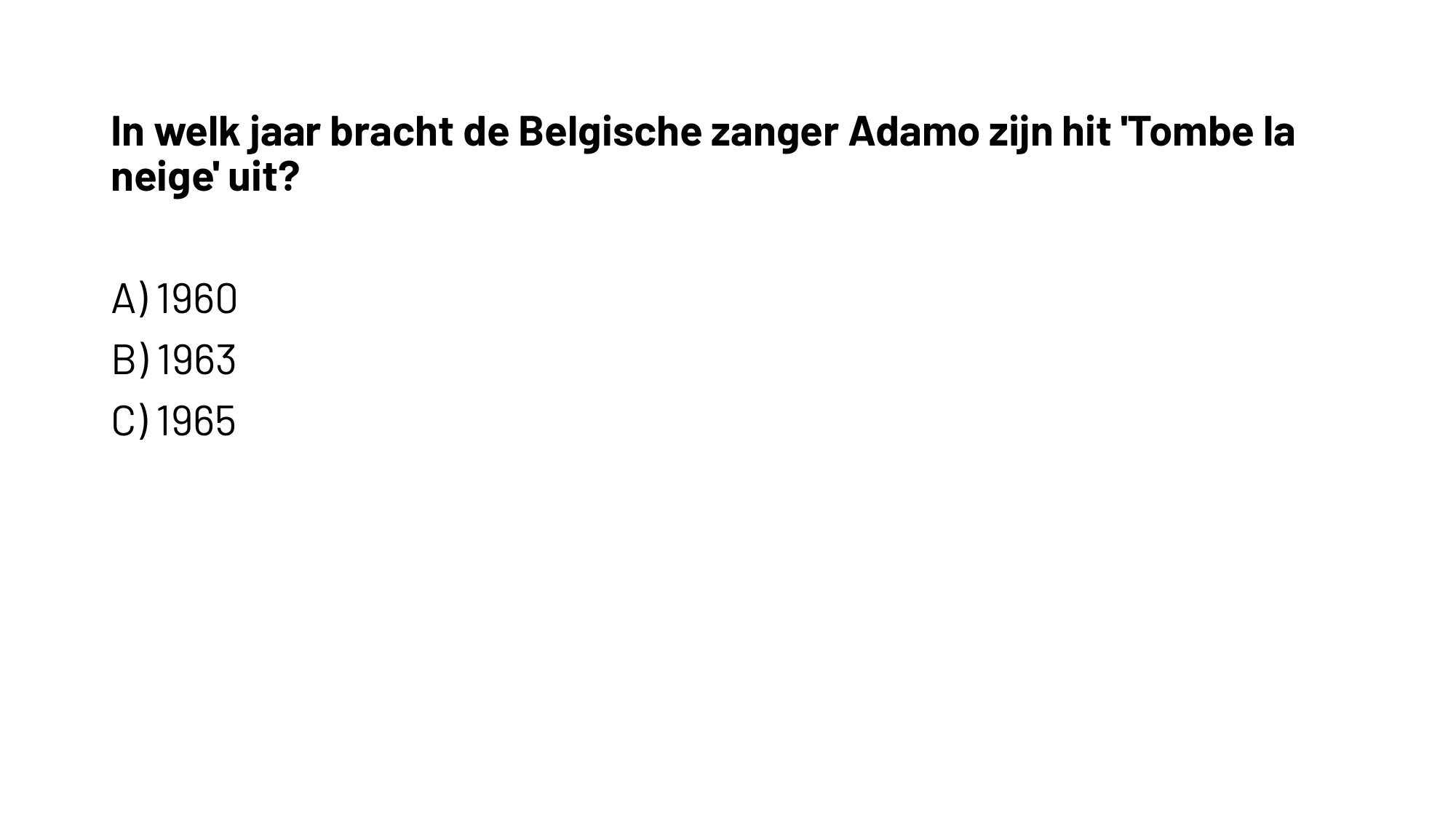

In welk jaar bracht de Belgische zanger Adamo zijn hit 'Tombe la neige' uit?

A) 1960
B) 1963
C) 1965